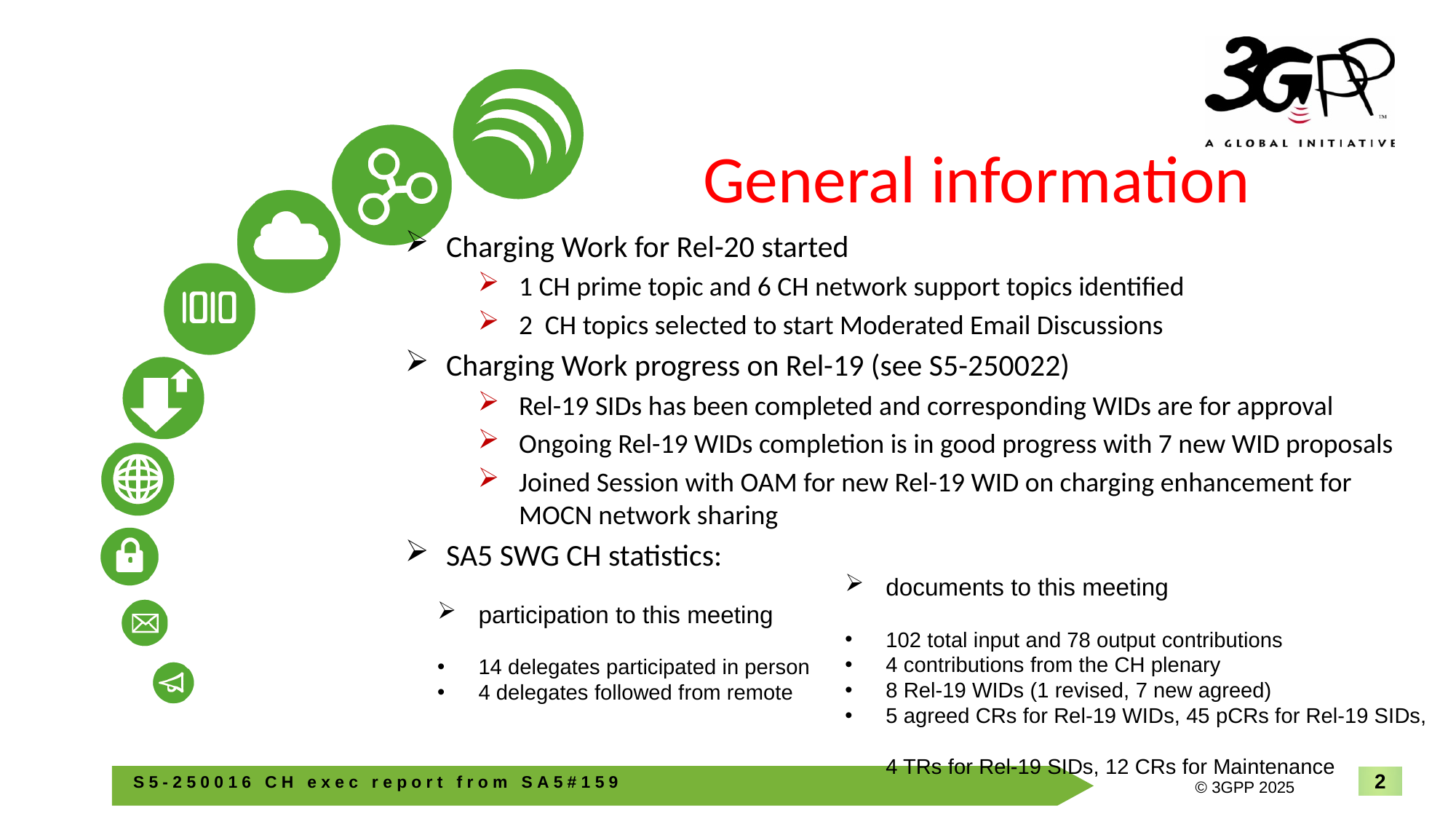

# General information
Charging Work for Rel-20 started
1 CH prime topic and 6 CH network support topics identified
2  CH topics selected to start Moderated Email Discussions
Charging Work progress on Rel-19 (see S5-250022)
Rel-19 SIDs has been completed and corresponding WIDs are for approval
Ongoing Rel-19 WIDs completion is in good progress with 7 new WID proposals
Joined Session with OAM for new Rel-19 WID on charging enhancement for MOCN network sharing
SA5 SWG CH statistics:
documents to this meeting

102 total input and 78 output contributions
4 contributions from the CH plenary
8 Rel-19 WIDs (1 revised, 7 new agreed)
5 agreed CRs for Rel-19 WIDs, 45 pCRs for Rel-19 SIDs,
4 TRs for Rel-19 SIDs, 12 CRs for Maintenance
participation to this meeting

14 delegates participated in person
4 delegates followed from remote